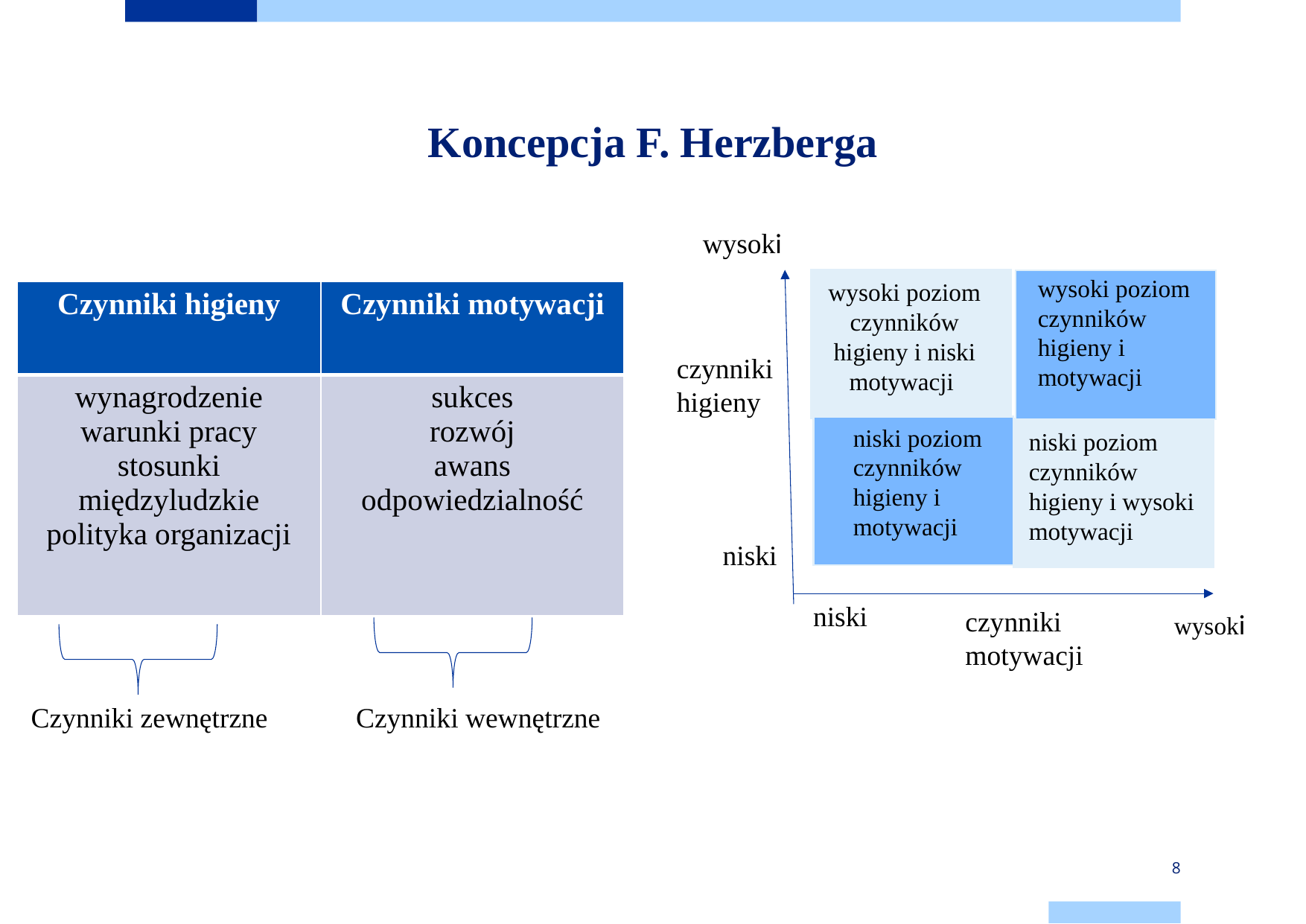

# Koncepcja F. Herzberga
wysoki
wysoki poziom czynników higieny i motywacji

wysoki poziom czynników higieny i niski motywacji
| Czynniki higieny | Czynniki motywacji |
| --- | --- |
| wynagrodzenie warunki pracy stosunki międzyludzkie polityka organizacji | sukces rozwój awans odpowiedzialność |
czynniki higieny
niski poziom czynników higieny i motywacji

niski poziom czynników higieny i wysoki motywacji
niski

niski
czynniki motywacji
wysoki
Czynniki zewnętrzne
Czynniki wewnętrzne
8